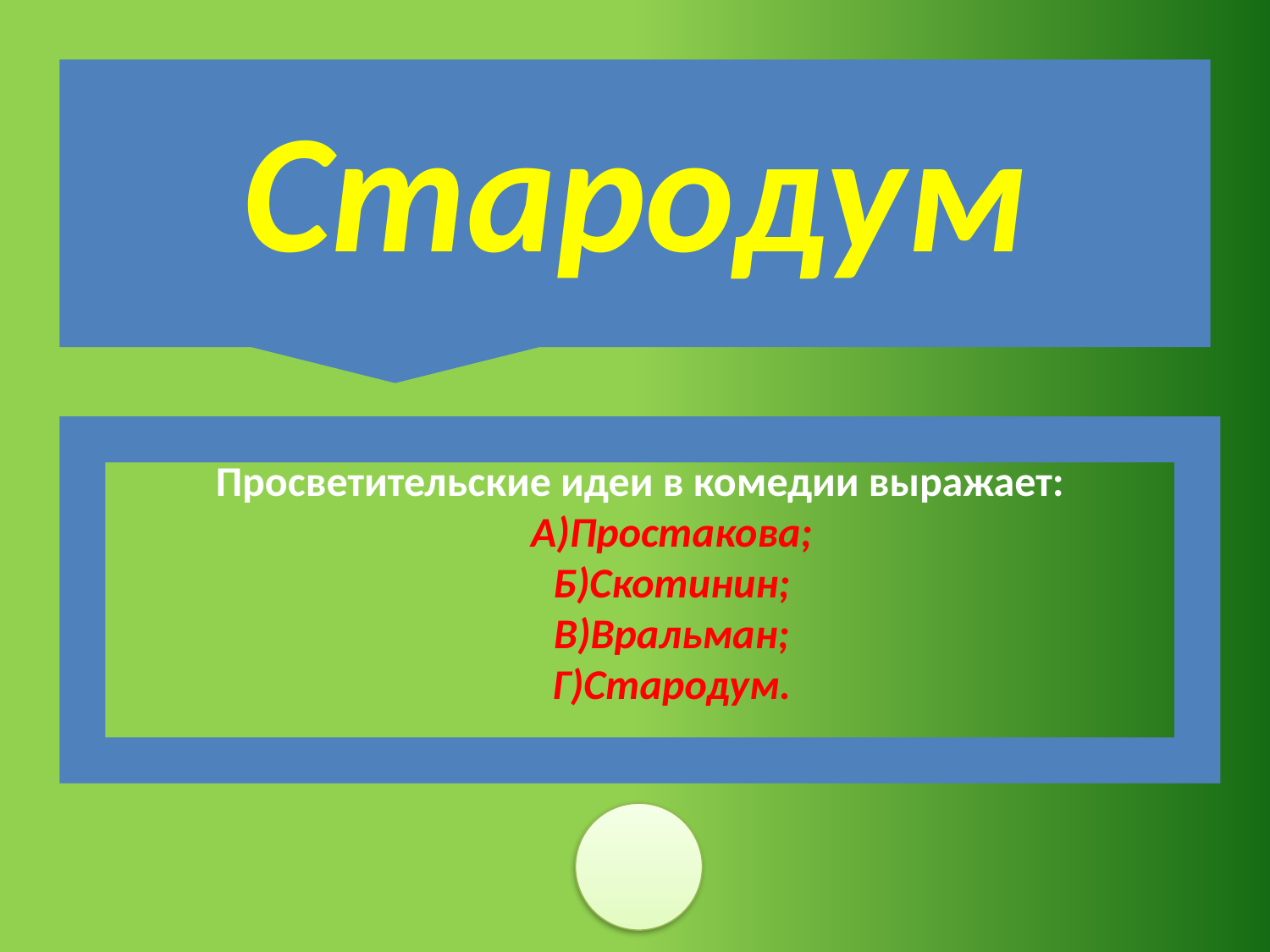

Стародум

Просветительские идеи в комедии выражает:
А)Простакова;
Б)Скотинин;
В)Вральман;
Г)Стародум.